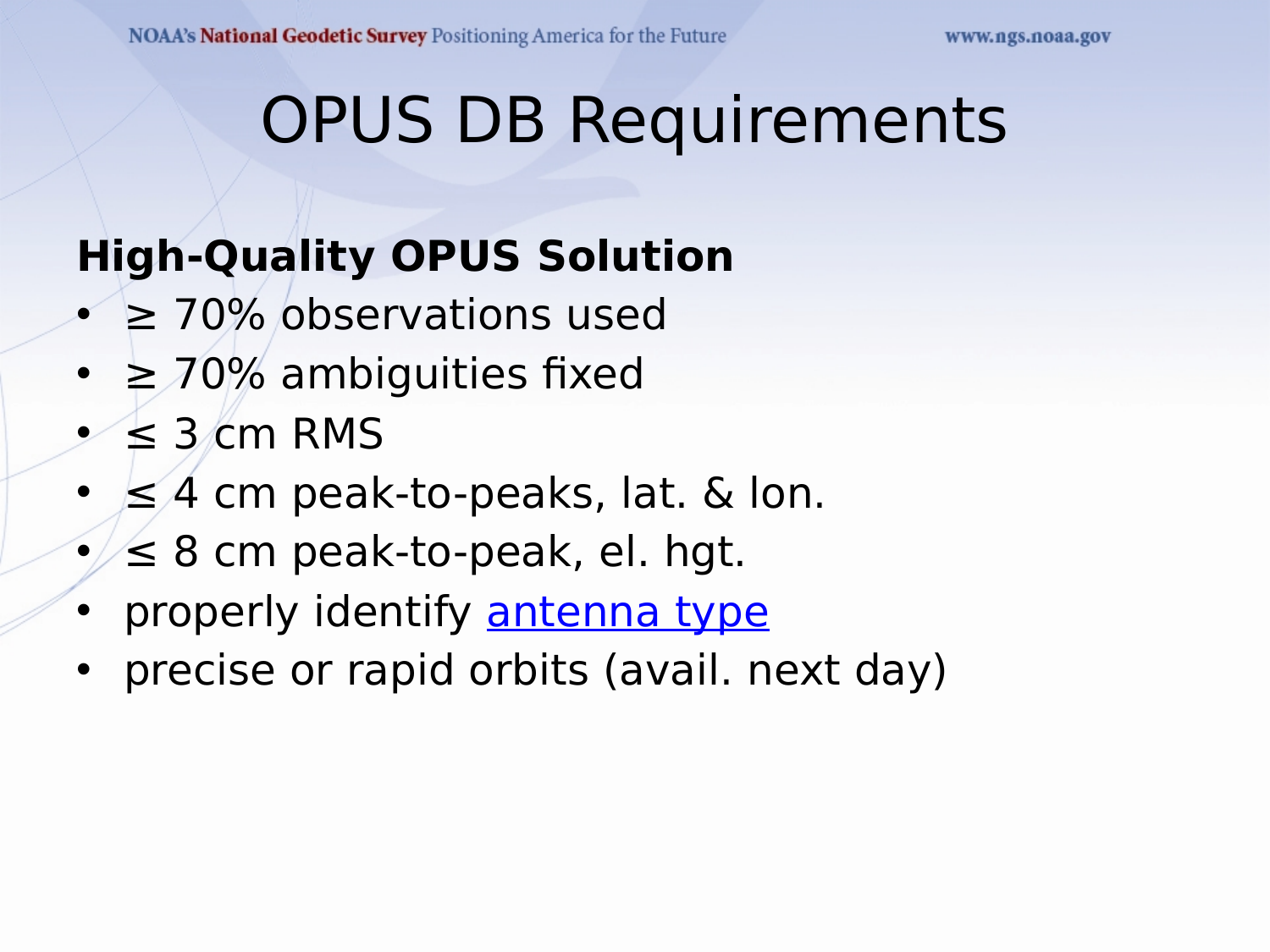

# OPUS DB Requirements
High-Quality OPUS Solution
≥ 70% observations used
≥ 70% ambiguities fixed
≤ 3 cm RMS
≤ 4 cm peak-to-peaks, lat. & lon.
≤ 8 cm peak-to-peak, el. hgt.
properly identify antenna type
precise or rapid orbits (avail. next day)